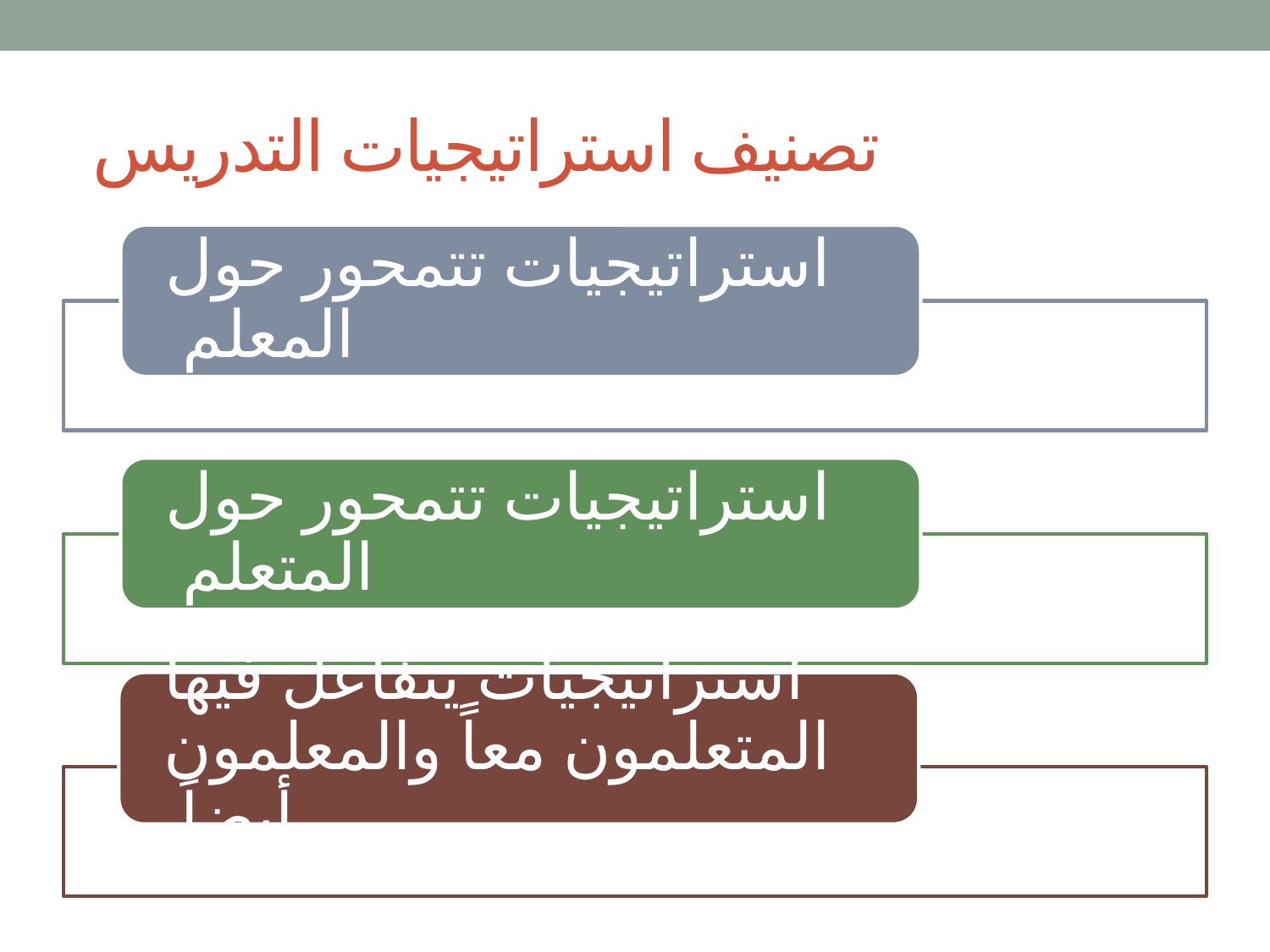

# تصنيف استراتيجيات التدريس
استراتيجيات تتمحور حول المعلم
استراتيجيات تتمحور حول المتعلم
استراتيجيات يتفاعل فيها المتعلمون معاً والمعلمون أيضاً